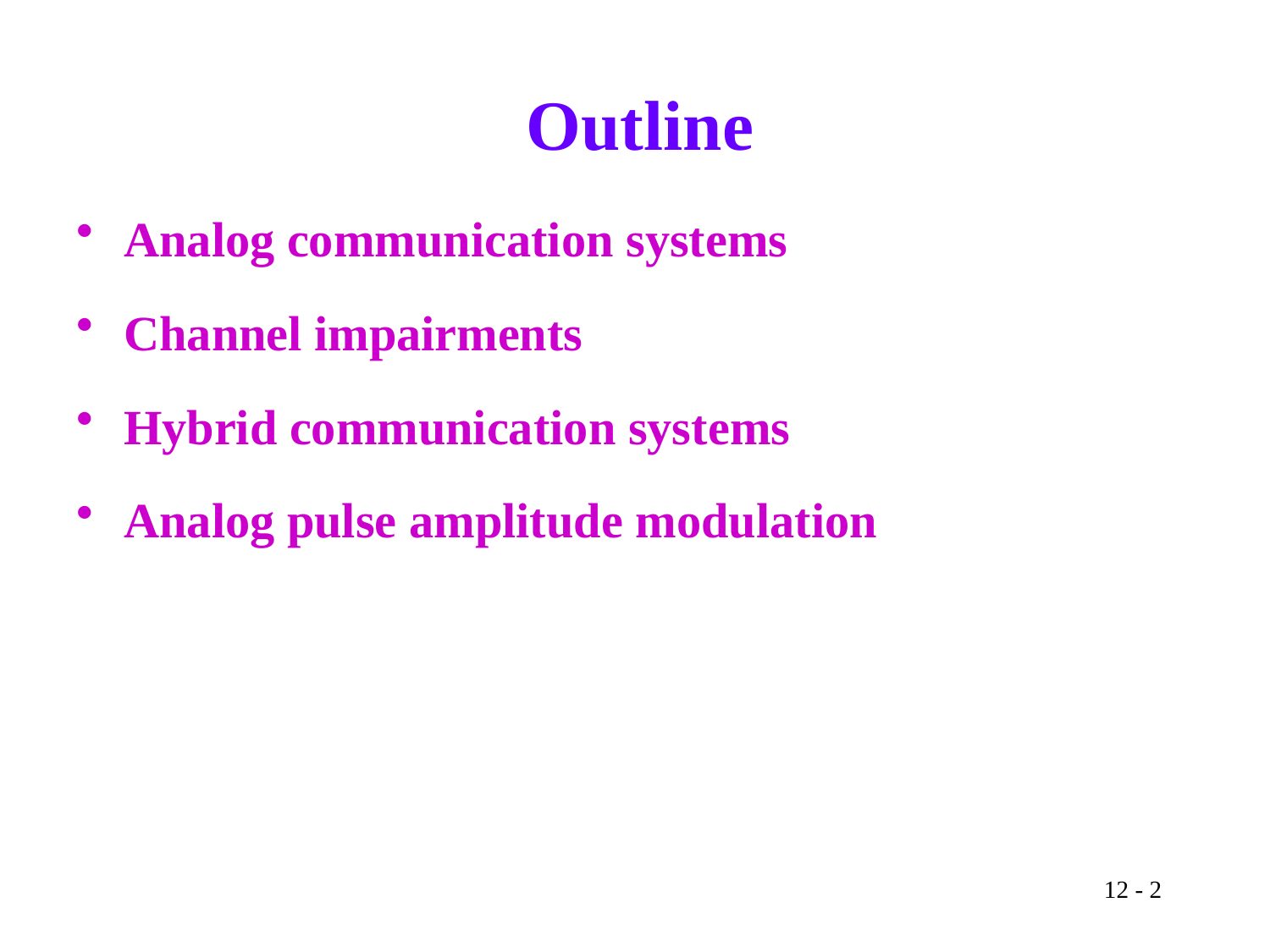

# Outline
Analog communication systems
Channel impairments
Hybrid communication systems
Analog pulse amplitude modulation

12 - 2